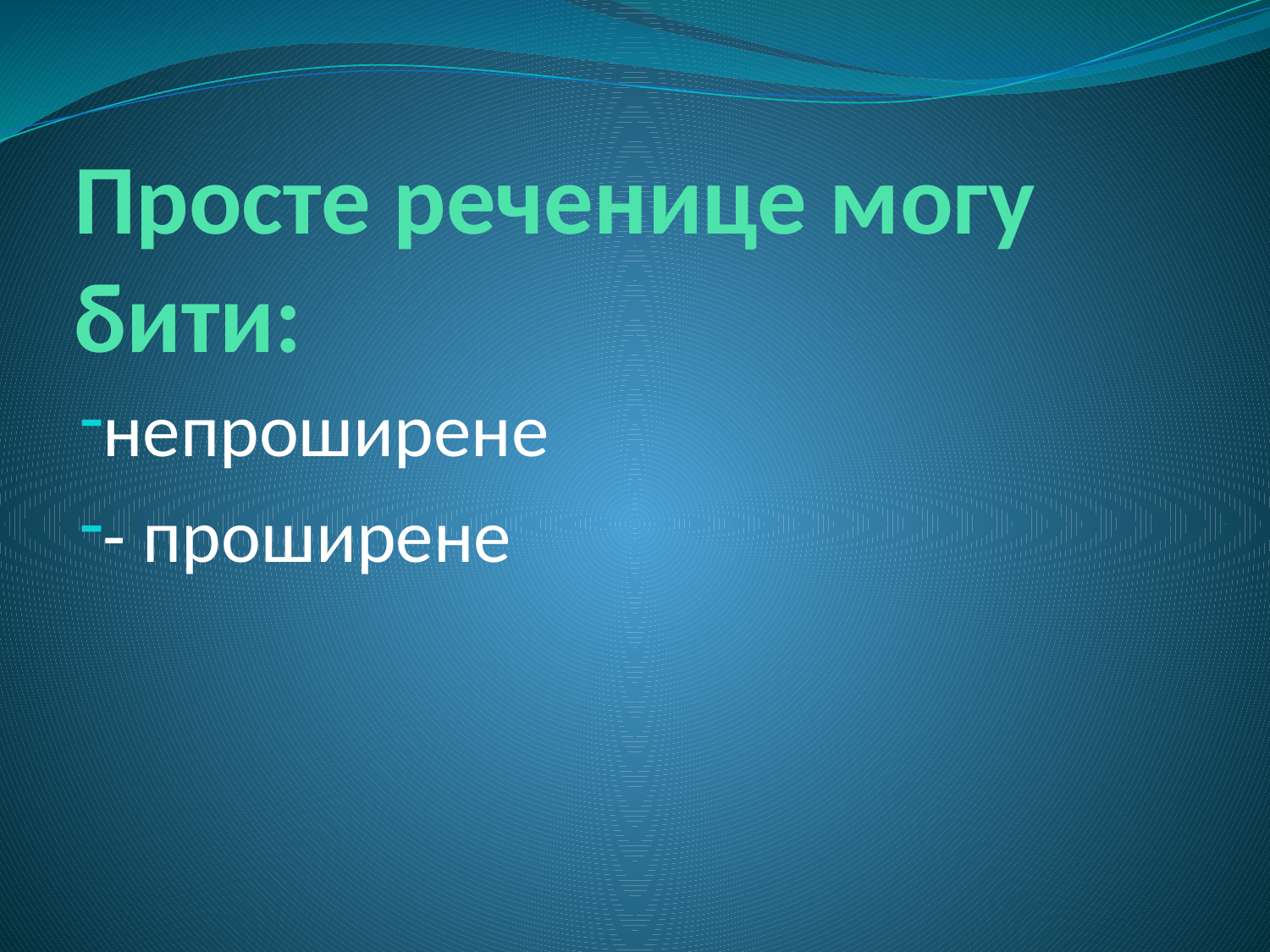

# Просте реченице могу бити:
непроширене
- проширене